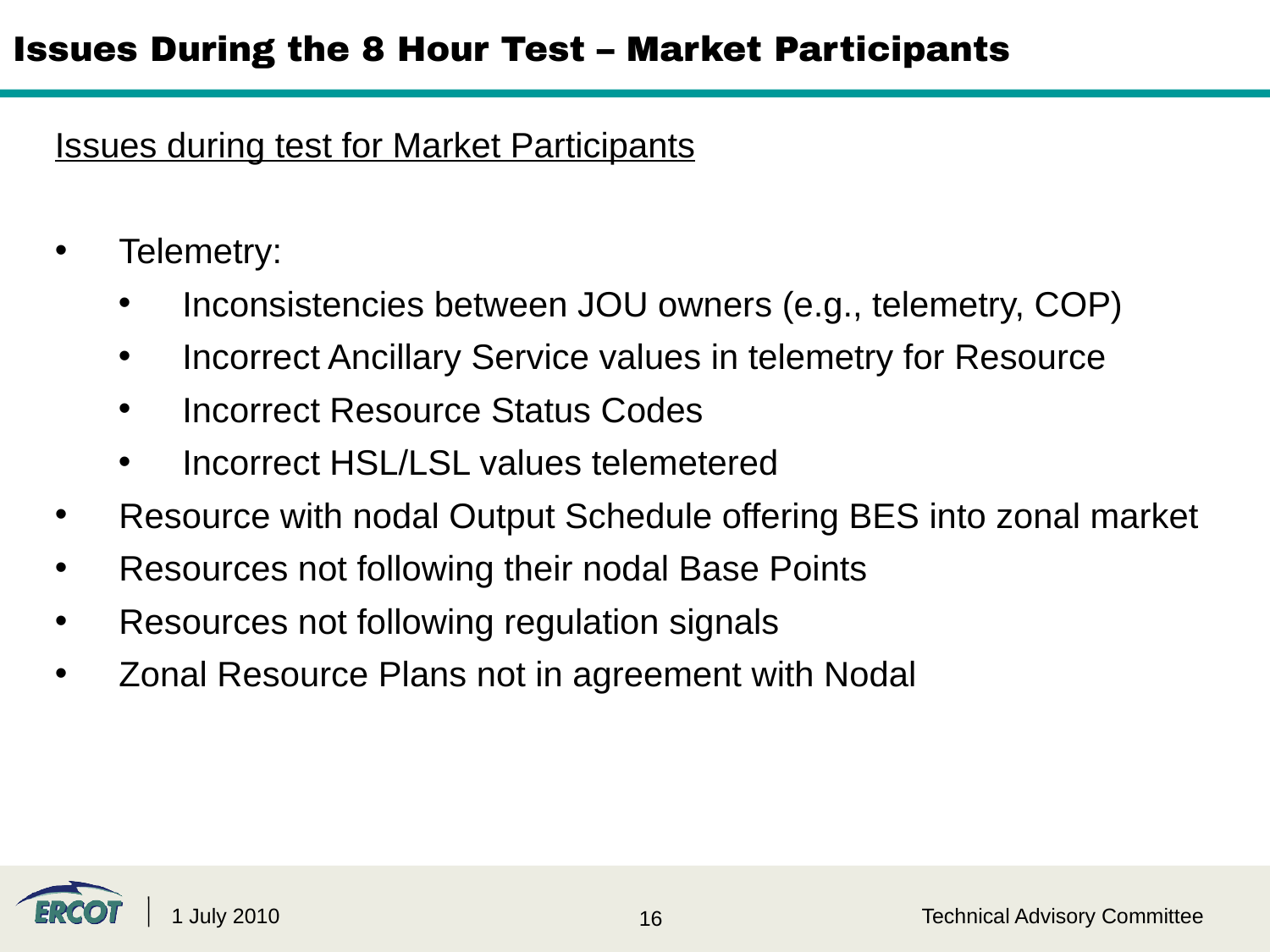

Issues During the 8 Hour Test – Market Participants
Issues during test for Market Participants

Telemetry:
Inconsistencies between JOU owners (e.g., telemetry, COP)
Incorrect Ancillary Service values in telemetry for Resource
Incorrect Resource Status Codes
Incorrect HSL/LSL values telemetered
Resource with nodal Output Schedule offering BES into zonal market
Resources not following their nodal Base Points
Resources not following regulation signals
Zonal Resource Plans not in agreement with Nodal

1 July 2010
Technical Advisory Committee